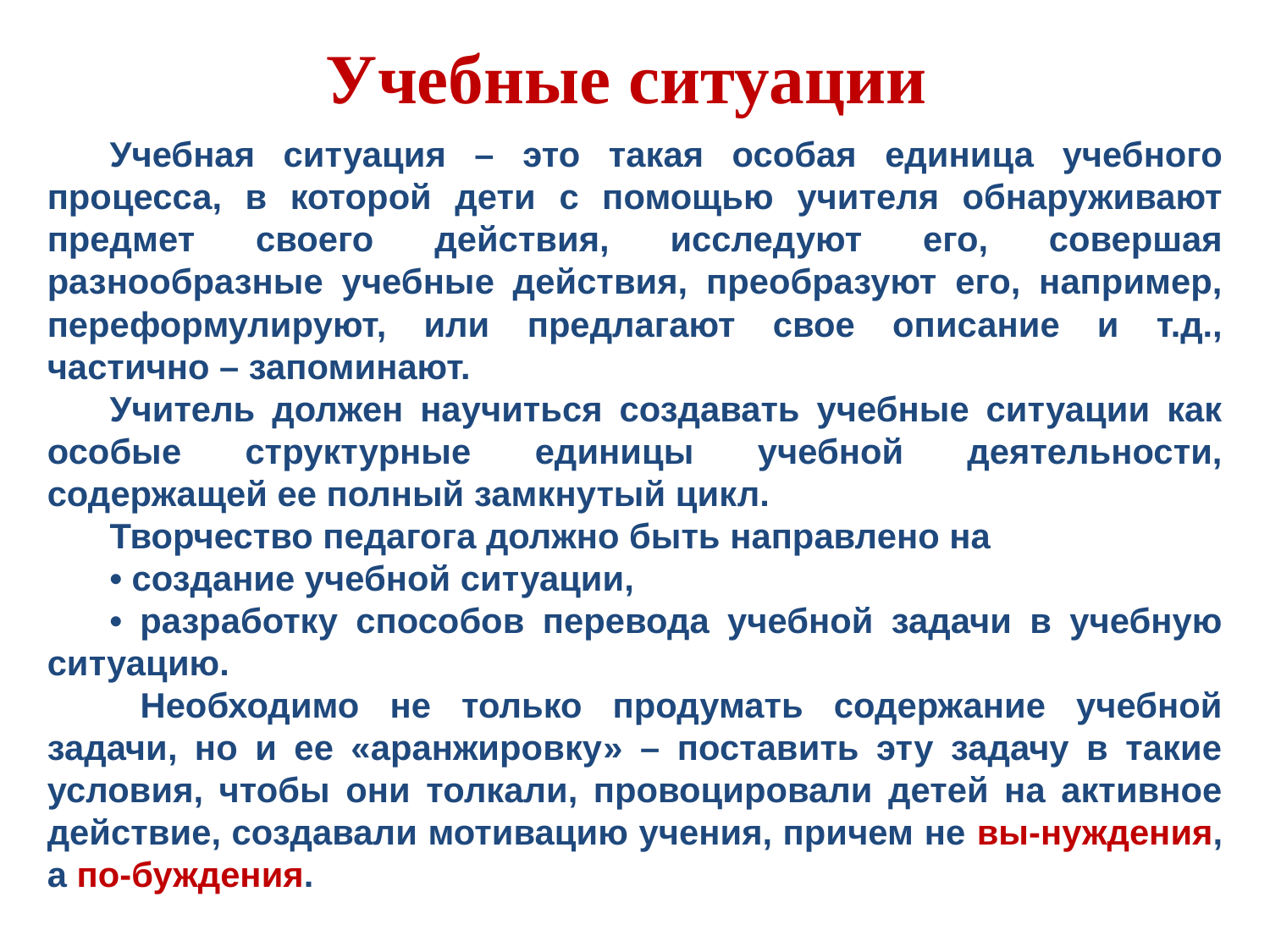

# Учебные ситуации
Учебная ситуация – это такая особая единица учебного процесса, в которой дети с помощью учителя обнаруживают предмет своего действия, исследуют его, совершая разнообразные учебные действия, преобразуют его, например, переформулируют, или предлагают свое описание и т.д., частично – запоминают.
Учитель должен научиться создавать учебные ситуации как особые структурные единицы учебной деятельности, содержащей ее полный замкнутый цикл.
Творчество педагога должно быть направлено на
• создание учебной ситуации,
• разработку способов перевода учебной задачи в учебную ситуацию.
 Необходимо не только продумать содержание учебной задачи, но и ее «аранжировку» – поставить эту задачу в такие условия, чтобы они толкали, провоцировали детей на активное действие, создавали мотивацию учения, причем не вы-нуждения, а по-буждения.